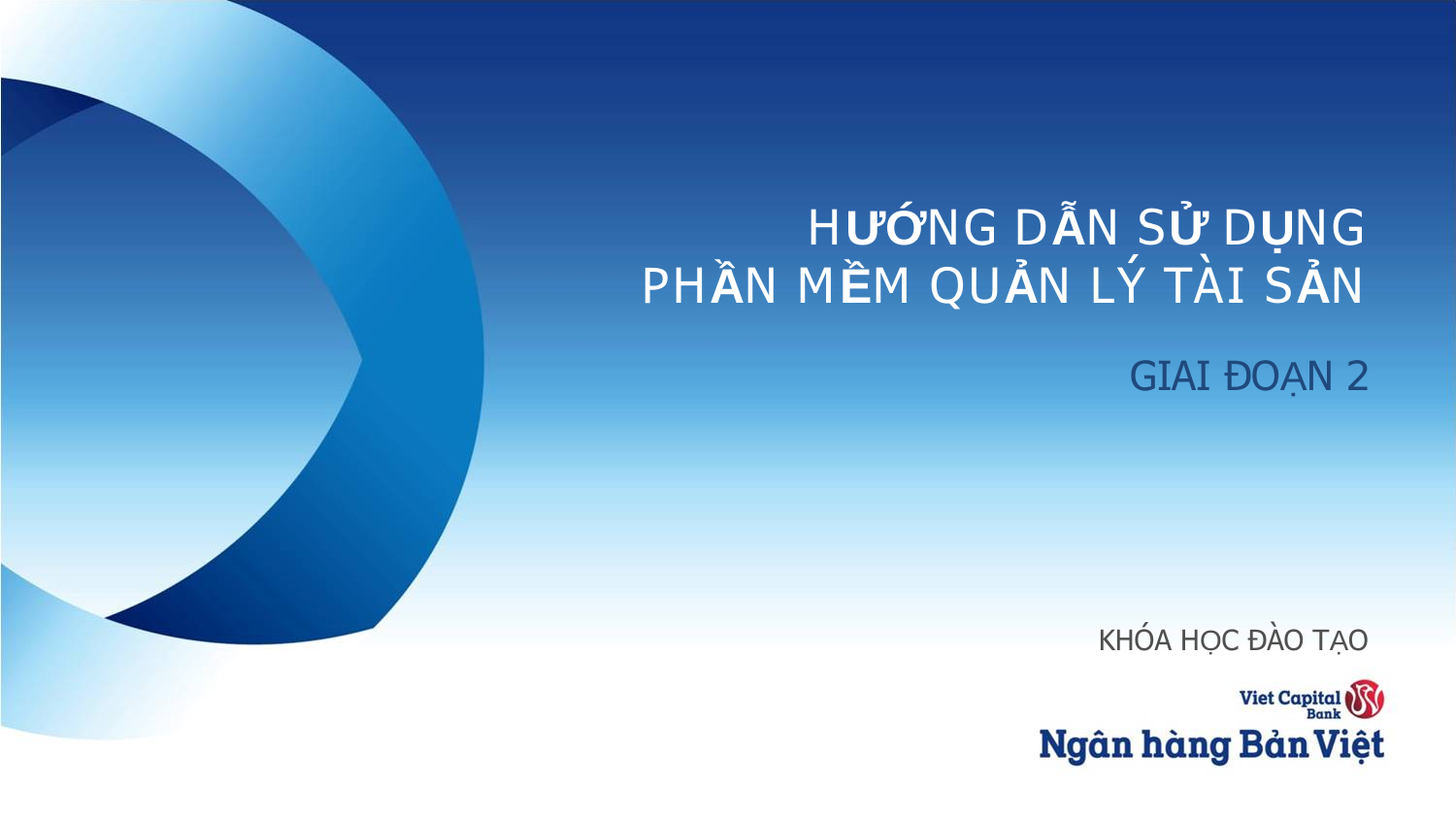

# HƯỚNG DẪN SỬ DỤNG PHẦN MỀM QUẢN LÝ TÀI SẢN
GIAI ĐOẠN 2
KHÓA HỌC ĐÀO TẠO